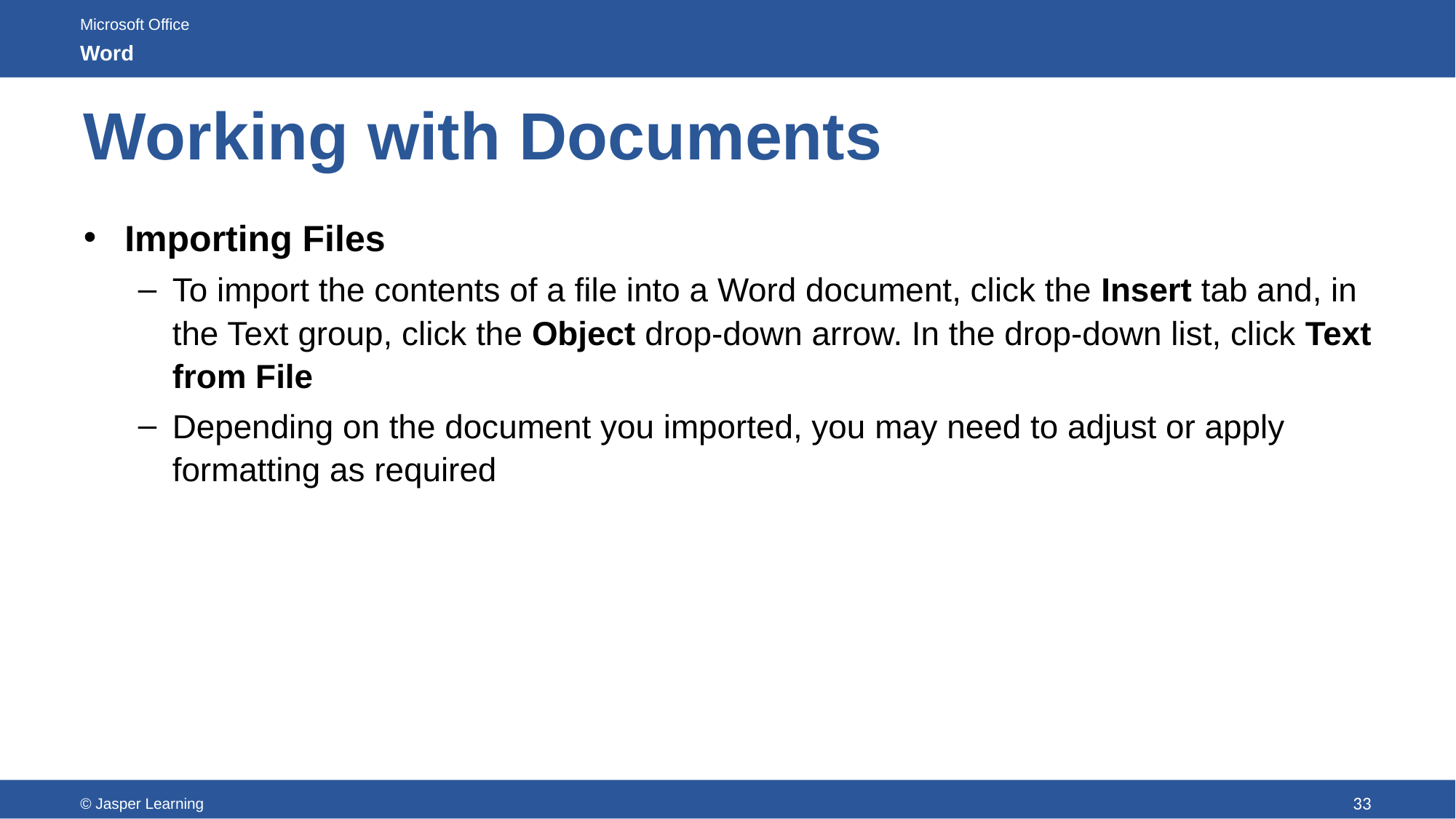

# Working with Documents
Importing Files
To import the contents of a file into a Word document, click the Insert tab and, in the Text group, click the Object drop-down arrow. In the drop-down list, click Text from File
Depending on the document you imported, you may need to adjust or apply formatting as required
© Jasper Learning
33